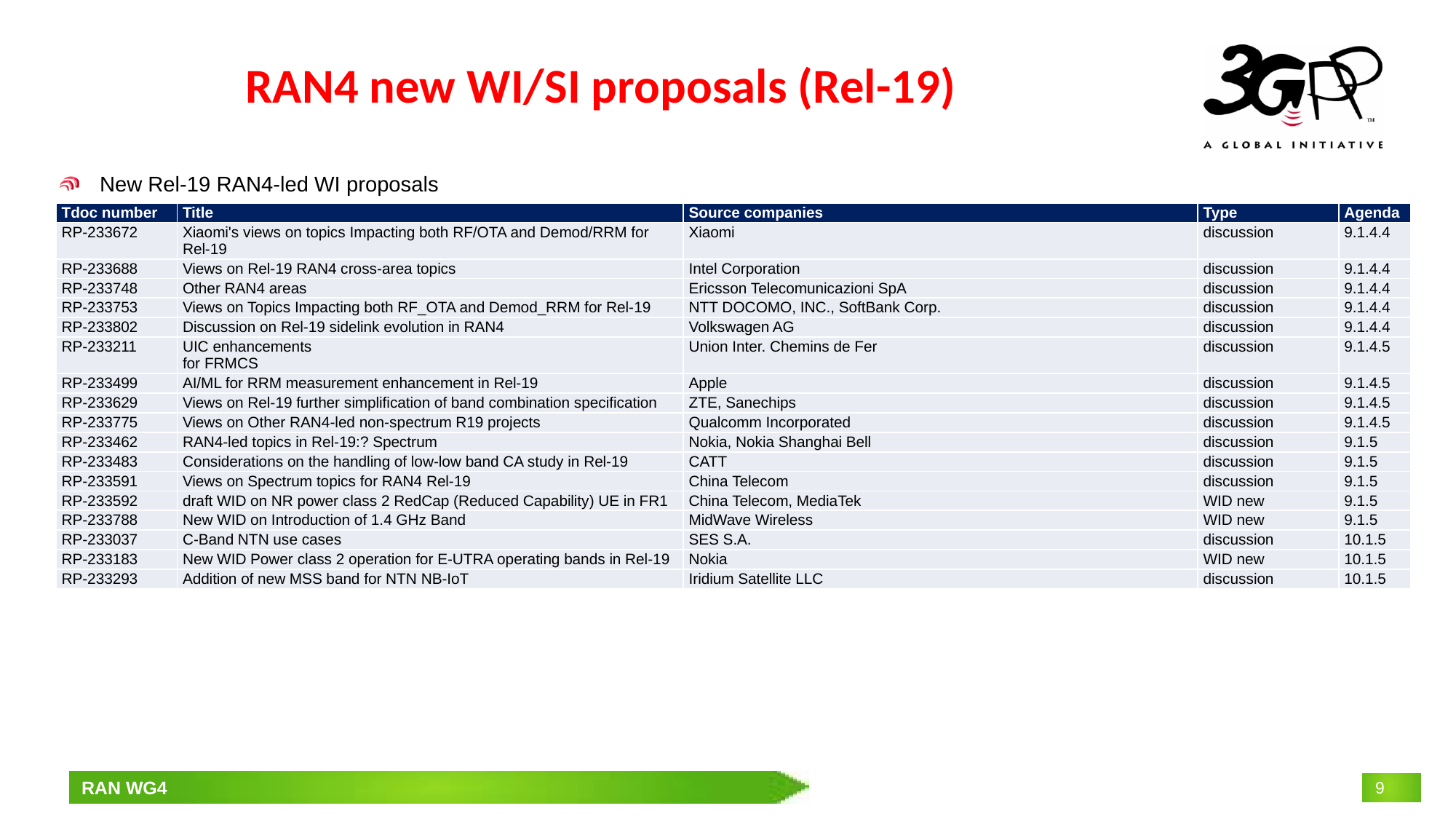

# RAN4 new WI/SI proposals (Rel-19)
New Rel-19 RAN4-led WI proposals

| Tdoc number | Title | Source companies | Type | Agenda |
| --- | --- | --- | --- | --- |
| RP-233672 | Xiaomi's views on topics Impacting both RF/OTA and Demod/RRM for Rel-19 | Xiaomi | discussion | 9.1.4.4 |
| RP-233688 | Views on Rel-19 RAN4 cross-area topics | Intel Corporation | discussion | 9.1.4.4 |
| RP-233748 | Other RAN4 areas | Ericsson Telecomunicazioni SpA | discussion | 9.1.4.4 |
| RP-233753 | Views on Topics Impacting both RF\_OTA and Demod\_RRM for Rel-19 | NTT DOCOMO, INC., SoftBank Corp. | discussion | 9.1.4.4 |
| RP-233802 | Discussion on Rel-19 sidelink evolution in RAN4 | Volkswagen AG | discussion | 9.1.4.4 |
| RP-233211 | UIC enhancements for FRMCS | Union Inter. Chemins de Fer | discussion | 9.1.4.5 |
| RP-233499 | AI/ML for RRM measurement enhancement in Rel-19 | Apple | discussion | 9.1.4.5 |
| RP-233629 | Views on Rel-19 further simplification of band combination specification | ZTE, Sanechips | discussion | 9.1.4.5 |
| RP-233775 | Views on Other RAN4-led non-spectrum R19 projects | Qualcomm Incorporated | discussion | 9.1.4.5 |
| RP-233462 | RAN4-led topics in Rel-19:? Spectrum | Nokia, Nokia Shanghai Bell | discussion | 9.1.5 |
| RP-233483 | Considerations on the handling of low-low band CA study in Rel-19 | CATT | discussion | 9.1.5 |
| RP-233591 | Views on Spectrum topics for RAN4 Rel-19 | China Telecom | discussion | 9.1.5 |
| RP-233592 | draft WID on NR power class 2 RedCap (Reduced Capability) UE in FR1 | China Telecom, MediaTek | WID new | 9.1.5 |
| RP-233788 | New WID on Introduction of 1.4 GHz Band | MidWave Wireless | WID new | 9.1.5 |
| RP-233037 | C-Band NTN use cases | SES S.A. | discussion | 10.1.5 |
| RP-233183 | New WID Power class 2 operation for E-UTRA operating bands in Rel-19 | Nokia | WID new | 10.1.5 |
| RP-233293 | Addition of new MSS band for NTN NB-IoT | Iridium Satellite LLC | discussion | 10.1.5 |